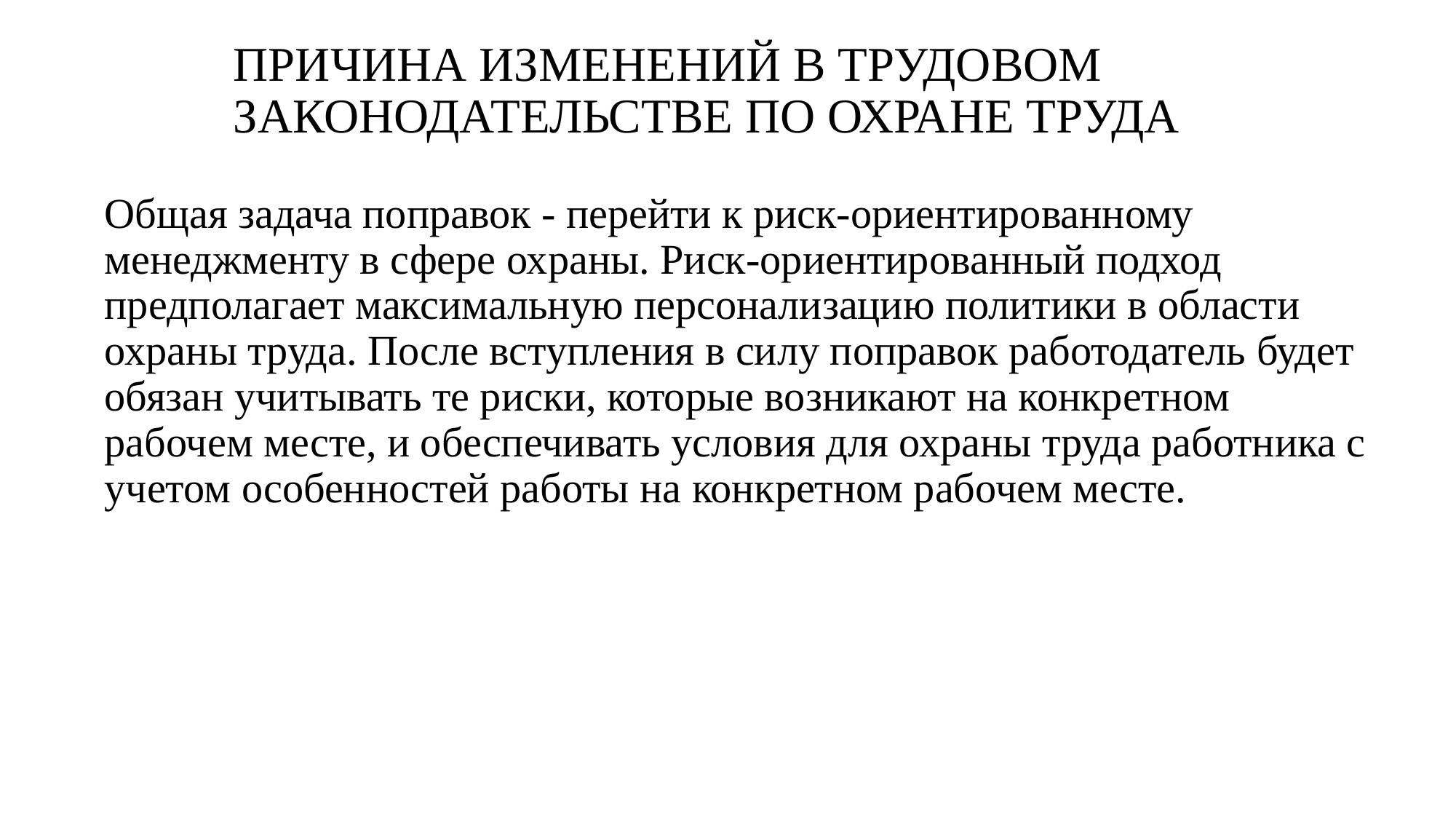

# Причина изменений в трудовом законодательстве по охране труда
Общая задача поправок - перейти к риск-ориентированному менеджменту в сфере охраны. Риск-ориентированный подход предполагает максимальную персонализацию политики в области охраны труда. После вступления в силу поправок работодатель будет обязан учитывать те риски, которые возникают на конкретном рабочем месте, и обеспечивать условия для охраны труда работника с учетом особенностей работы на конкретном рабочем месте.